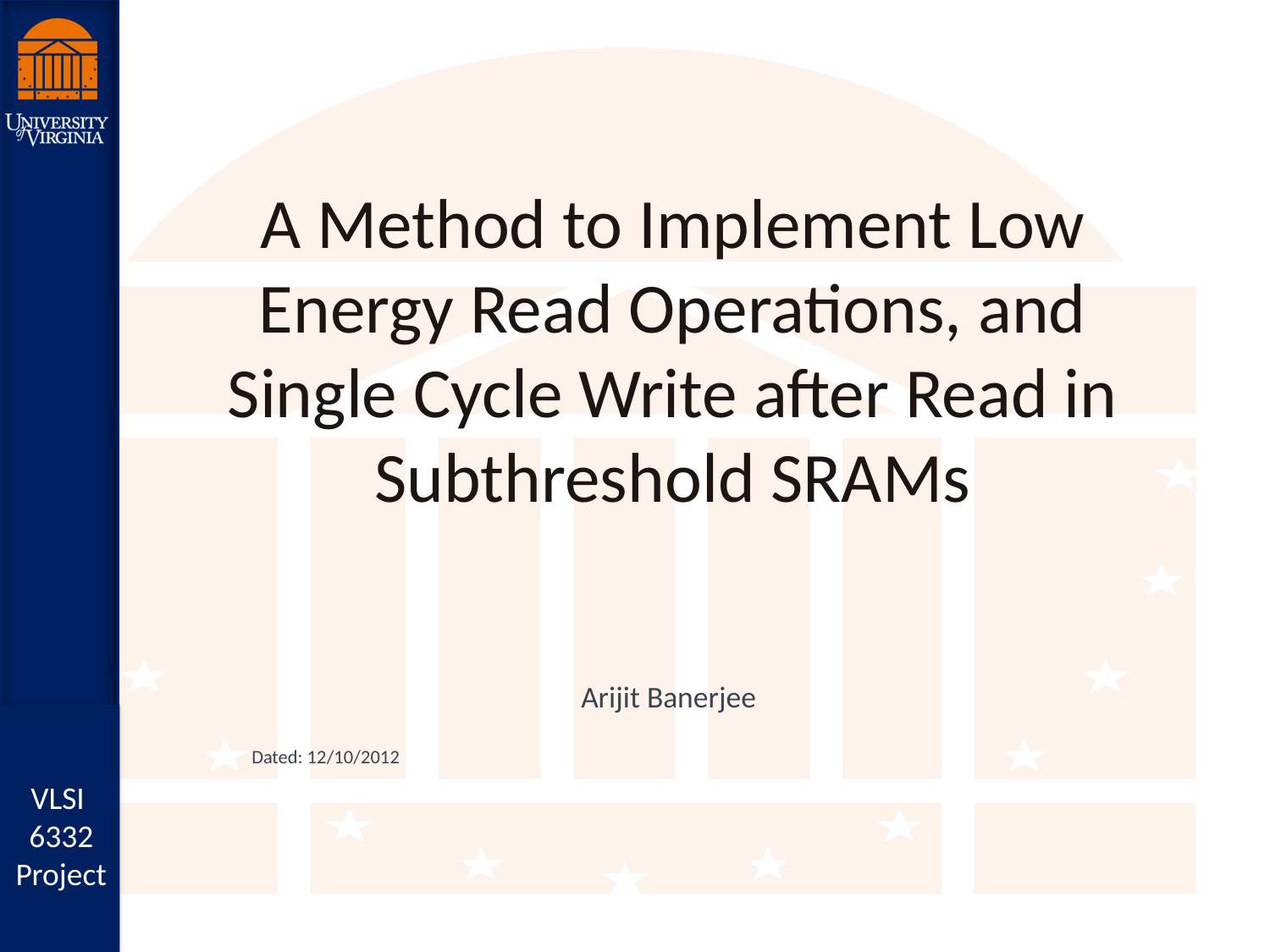

# A Method to Implement Low Energy Read Operations, and Single Cycle Write after Read in Subthreshold SRAMs

Arijit Banerjee

Dated: 12/10/2012

VLSI
6332 Project